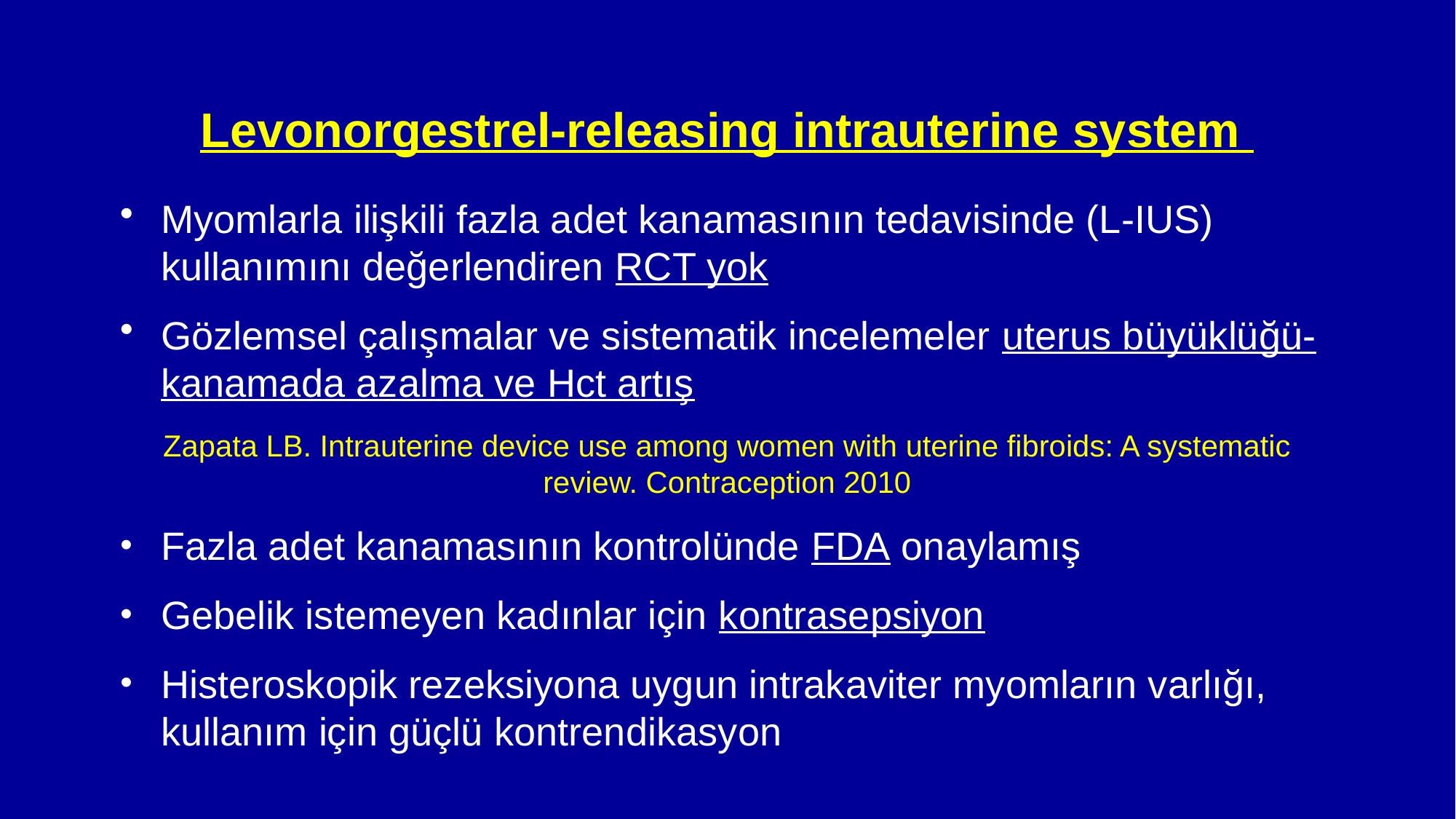

# Levonorgestrel-releasing intrauterine system
Myomlarla ilişkili fazla adet kanamasının tedavisinde (L-IUS) kullanımını değerlendiren RCT yok
Gözlemsel çalışmalar ve sistematik incelemeler uterus büyüklüğü-kanamada azalma ve Hct artış
Zapata LB. Intrauterine device use among women with uterine fibroids: A systematic review. Contraception 2010
Fazla adet kanamasının kontrolünde FDA onaylamış
Gebelik istemeyen kadınlar için kontrasepsiyon
Histeroskopik rezeksiyona uygun intrakaviter myomların varlığı, kullanım için güçlü kontrendikasyon